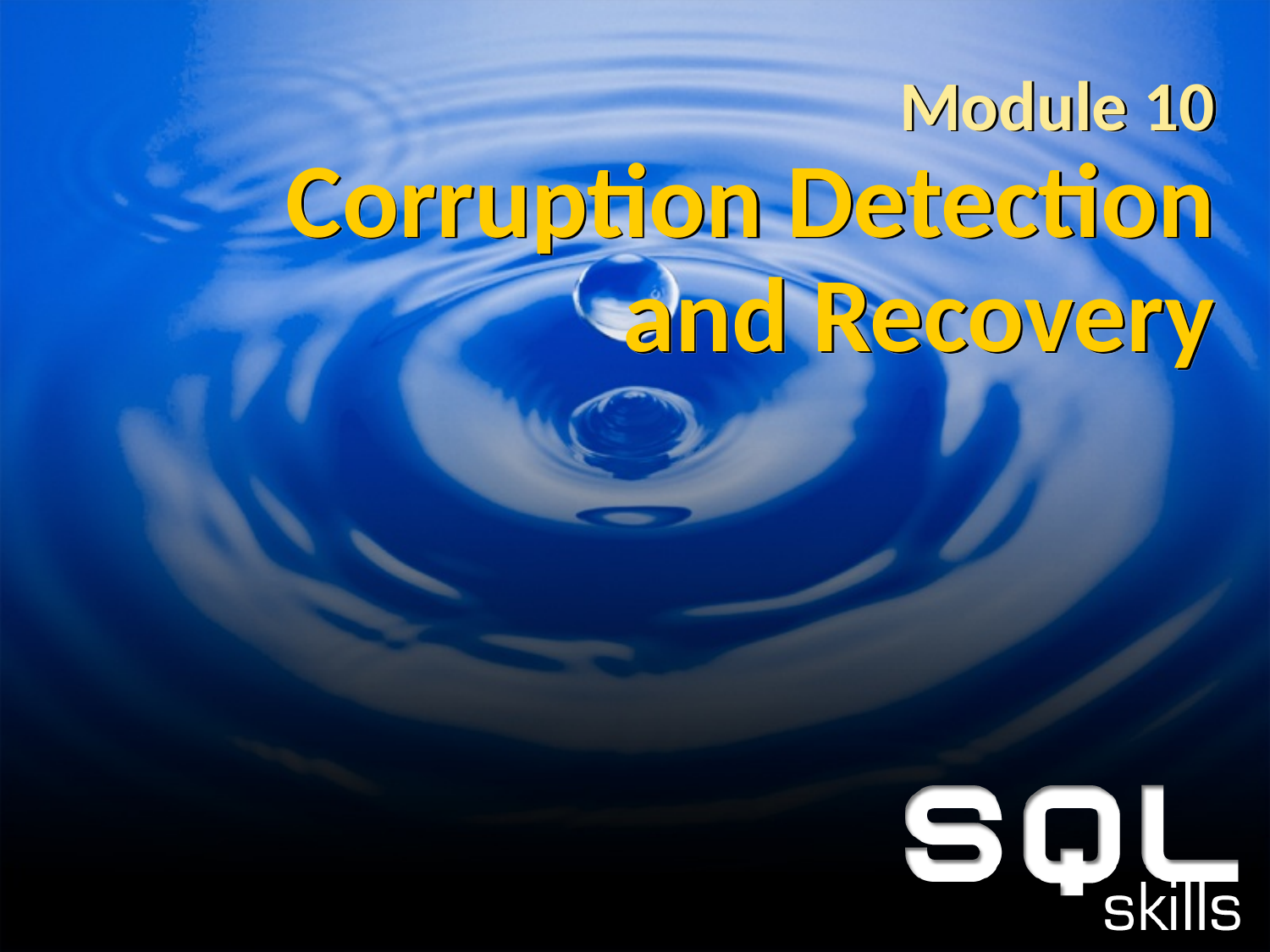

# Module 10 Corruption Detection and Recovery